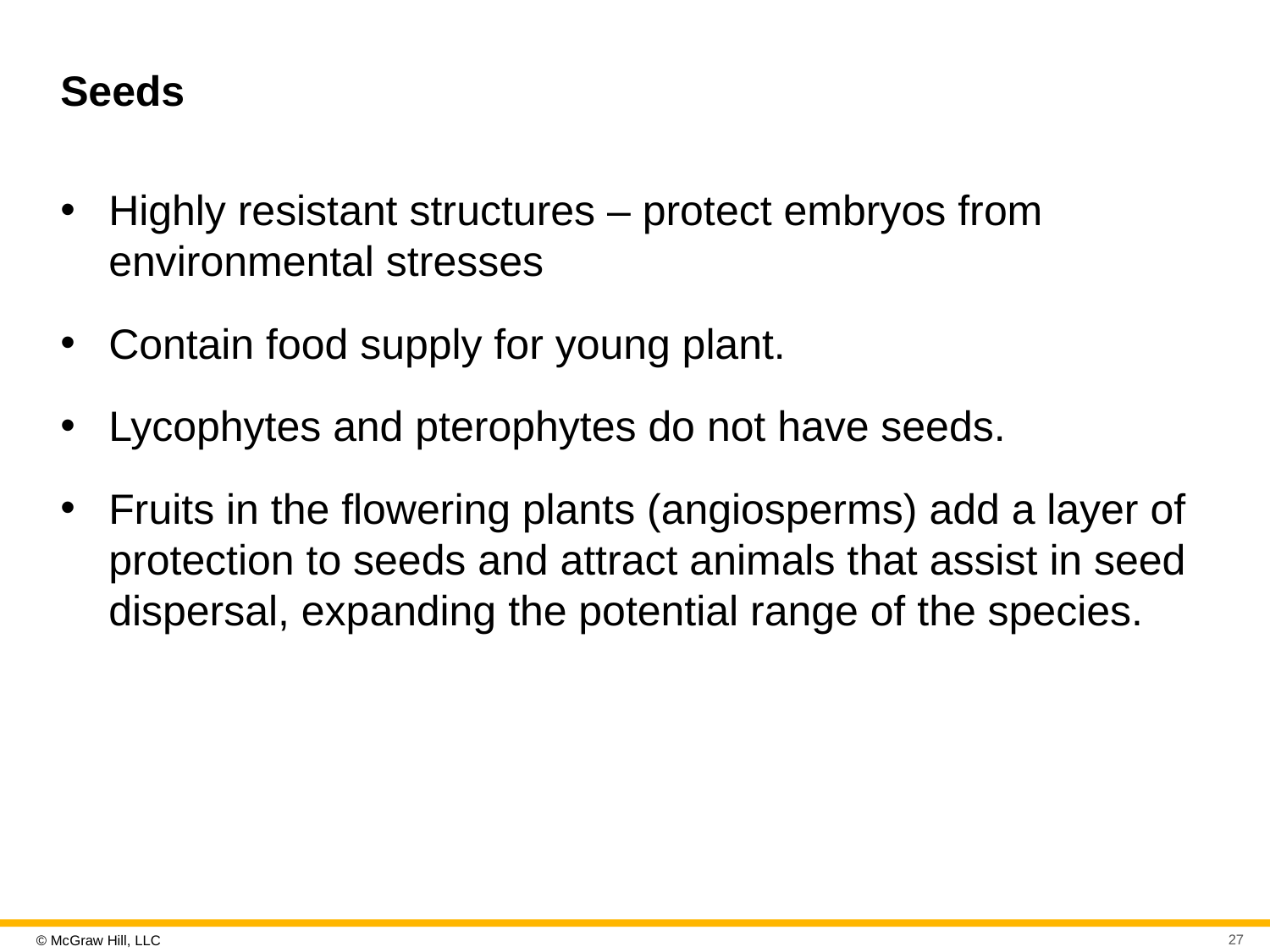

# Seeds
Highly resistant structures – protect embryos from environmental stresses
Contain food supply for young plant.
Lycophytes and pterophytes do not have seeds.
Fruits in the flowering plants (angiosperms) add a layer of protection to seeds and attract animals that assist in seed dispersal, expanding the potential range of the species.
27